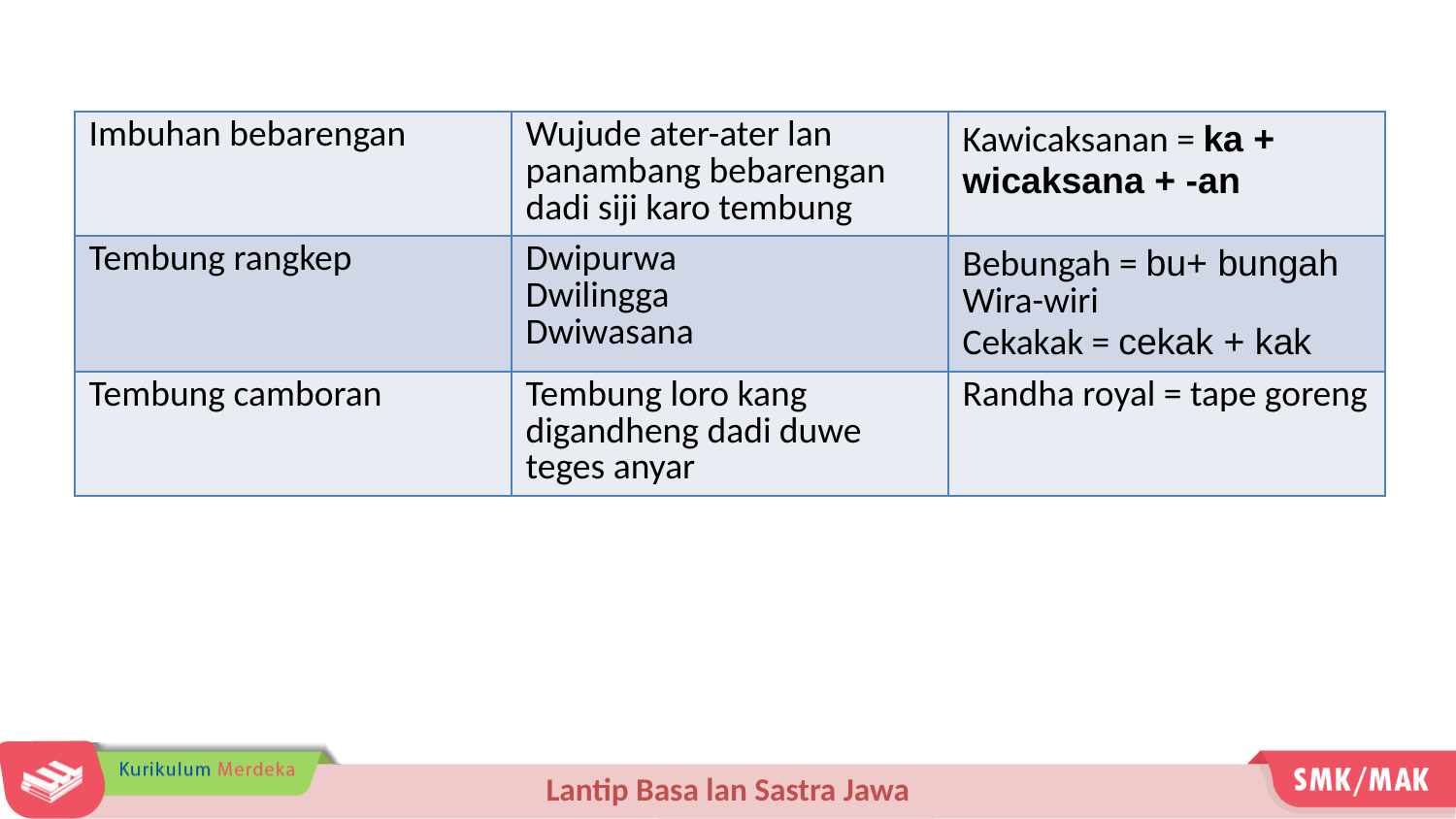

| Imbuhan bebarengan | Wujude ater-ater lan panambang bebarengan dadi siji karo tembung | Kawicaksanan = ka + wicaksana + -an |
| --- | --- | --- |
| Tembung rangkep | Dwipurwa Dwilingga Dwiwasana | Bebungah = bu+ bungah Wira-wiri Cekakak = cekak + kak |
| Tembung camboran | Tembung loro kang digandheng dadi duwe teges anyar | Randha royal = tape goreng |